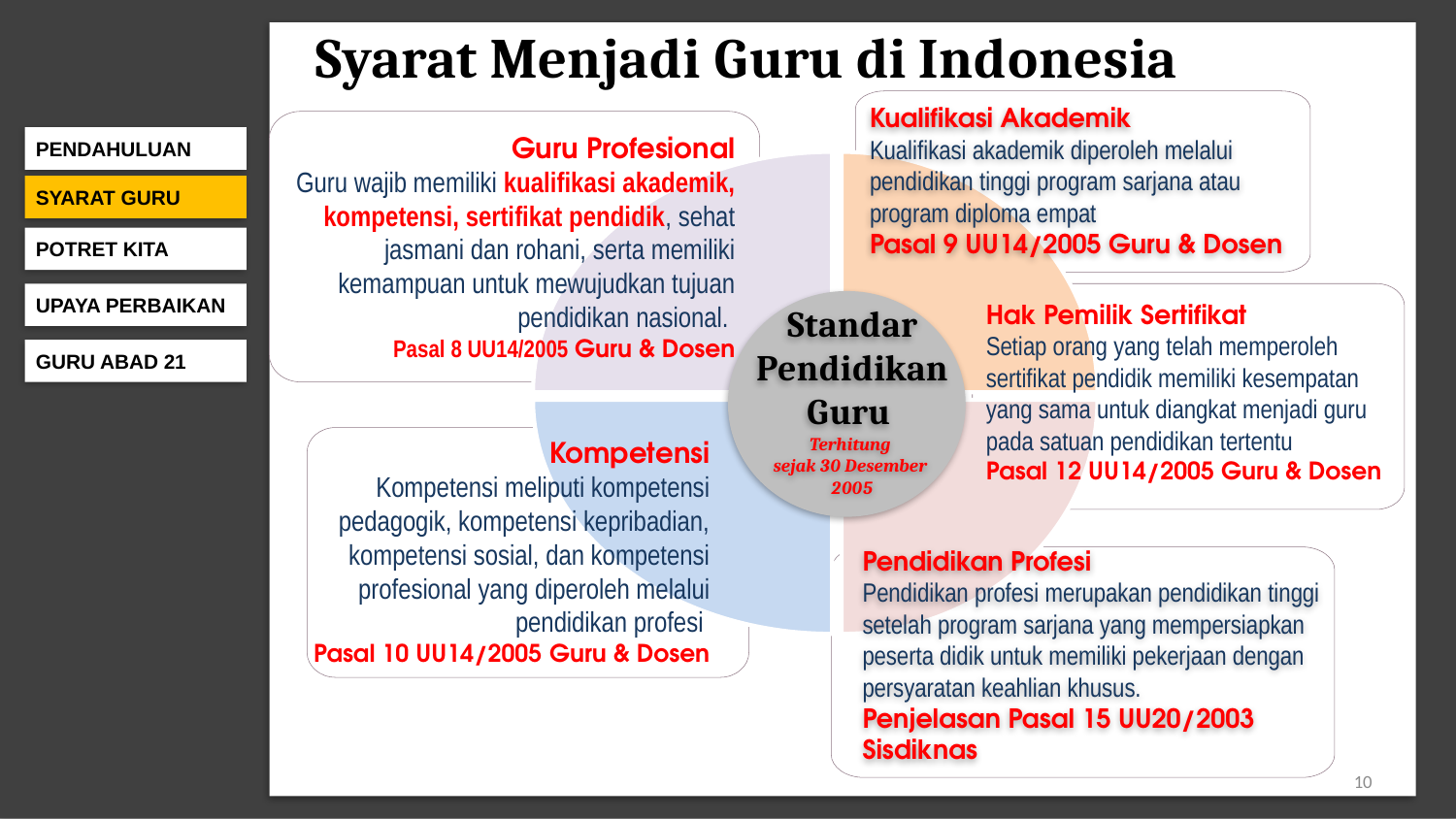

Syarat Menjadi Guru di Indonesia

Kualifikasi Akademik
Kualifikasi akademik diperoleh melalui pendidikan tinggi program sarjana atau program diploma empat
Pasal 9 UU14/2005 Guru & Dosen

Guru Profesional
Guru wajib memiliki kualifikasi akademik, kompetensi, sertifikat pendidik, sehat jasmani dan rohani, serta memiliki kemampuan untuk mewujudkan tujuan pendidikan nasional.
Pasal 8 UU14/2005 Guru & Dosen
PENDAHULUAN

Standar Pendidikan Guru
Terhitung
sejak 30 Desember
2005
SYARAT GURU
POTRET KITA
UPAYA PERBAIKAN

Hak Pemilik Sertifikat
Setiap orang yang telah memperoleh sertifikat pendidik memiliki kesempatan yang sama untuk diangkat menjadi guru pada satuan pendidikan tertentu
Pasal 12 UU14/2005 Guru & Dosen

GURU ABAD 21
Kompetensi
Kompetensi meliputi kompetensi pedagogik, kompetensi kepribadian, kompetensi sosial, dan kompetensi profesional yang diperoleh melalui pendidikan profesi
Pasal 10 UU14/2005 Guru & Dosen

Pendidikan Profesi
Pendidikan profesi merupakan pendidikan tinggi setelah program sarjana yang mempersiapkan peserta didik untuk memiliki pekerjaan dengan persyaratan keahlian khusus.
Penjelasan Pasal 15 UU20/2003 Sisdiknas

10